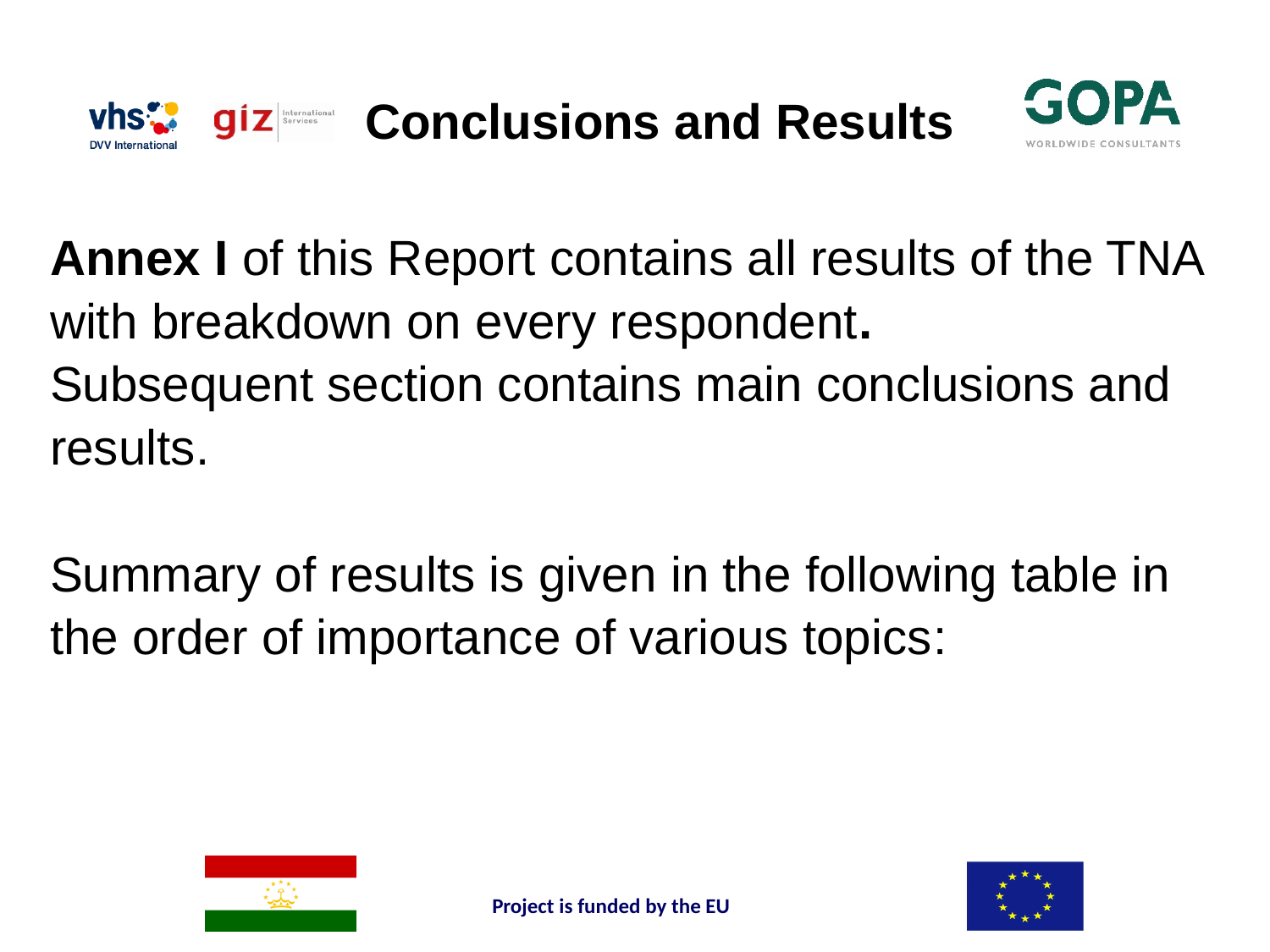

# Conclusions and Results
Annex I of this Report contains all results of the TNA with breakdown on every respondent.
Subsequent section contains main conclusions and results.

Summary of results is given in the following table in the order of importance of various topics:
Project is funded by the EU